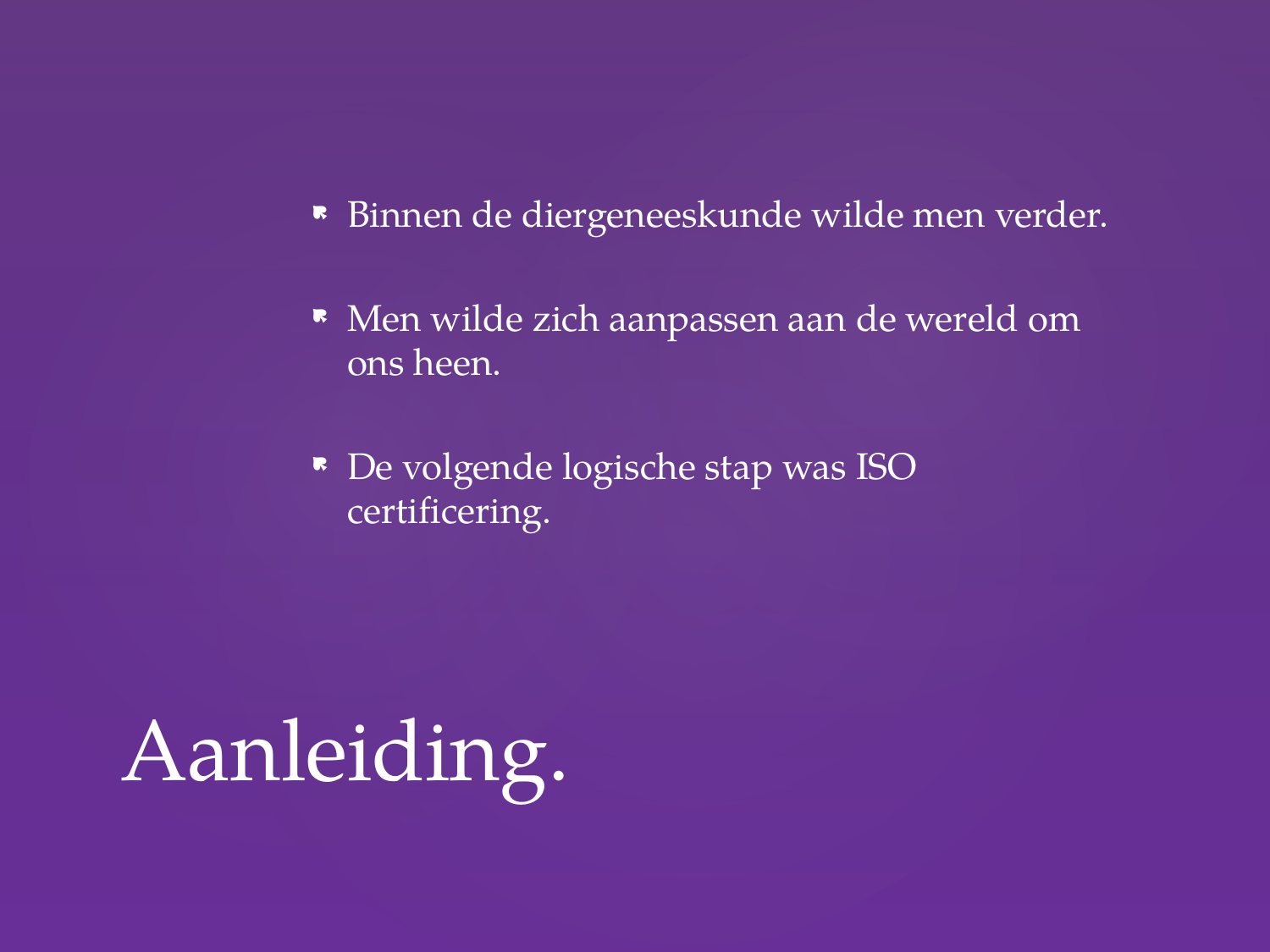

Binnen de diergeneeskunde wilde men verder.

Men wilde zich aanpassen aan de wereld om ons heen.

De volgende logische stap was ISO certificering.
# Aanleiding.